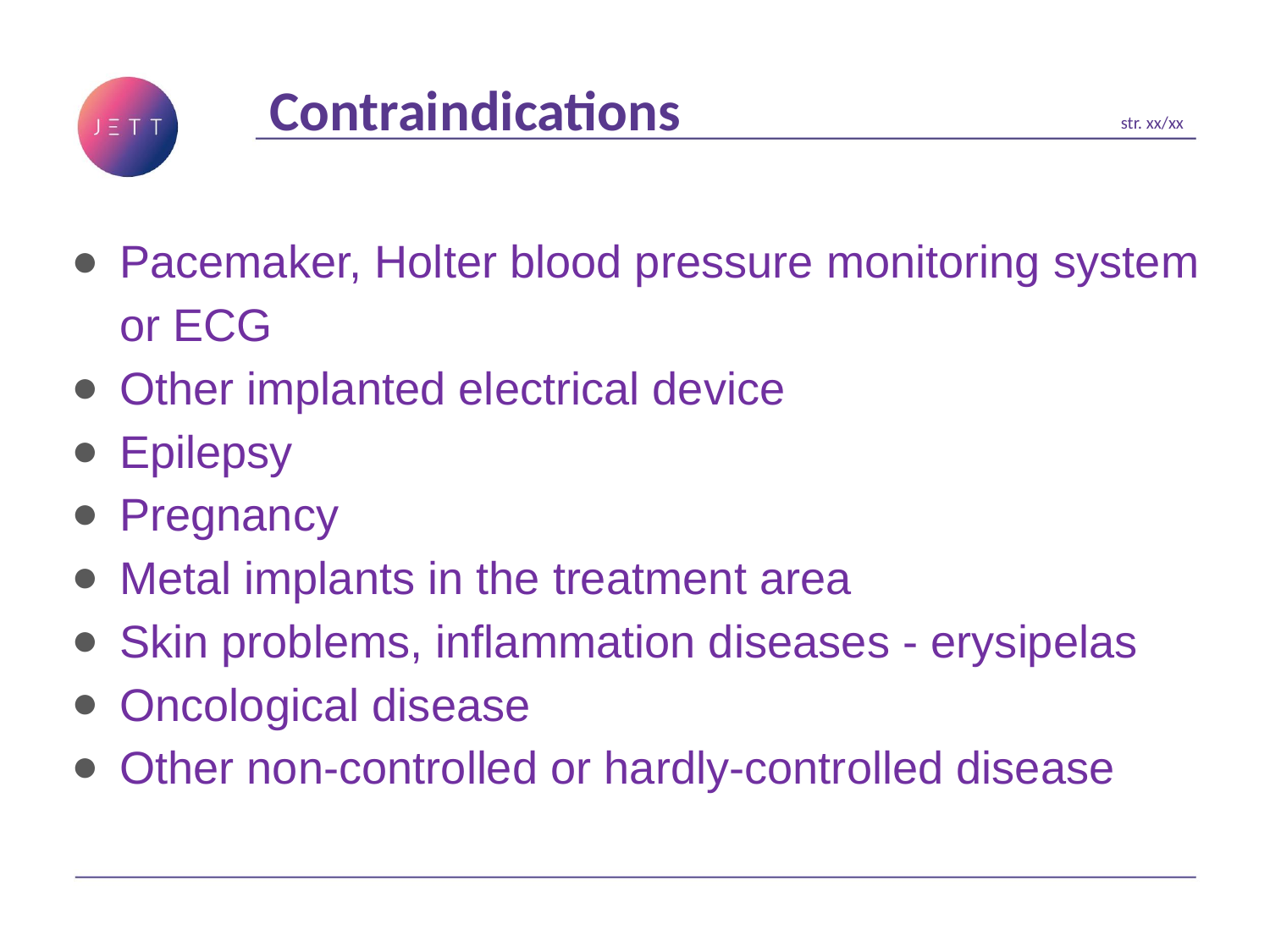

Contraindications
str. xx/xx
Pacemaker, Holter blood pressure monitoring system or ECG
Other implanted electrical device
Epilepsy
Pregnancy
Metal implants in the treatment area
Skin problems, inflammation diseases - erysipelas
Oncological disease
Other non-controlled or hardly-controlled disease